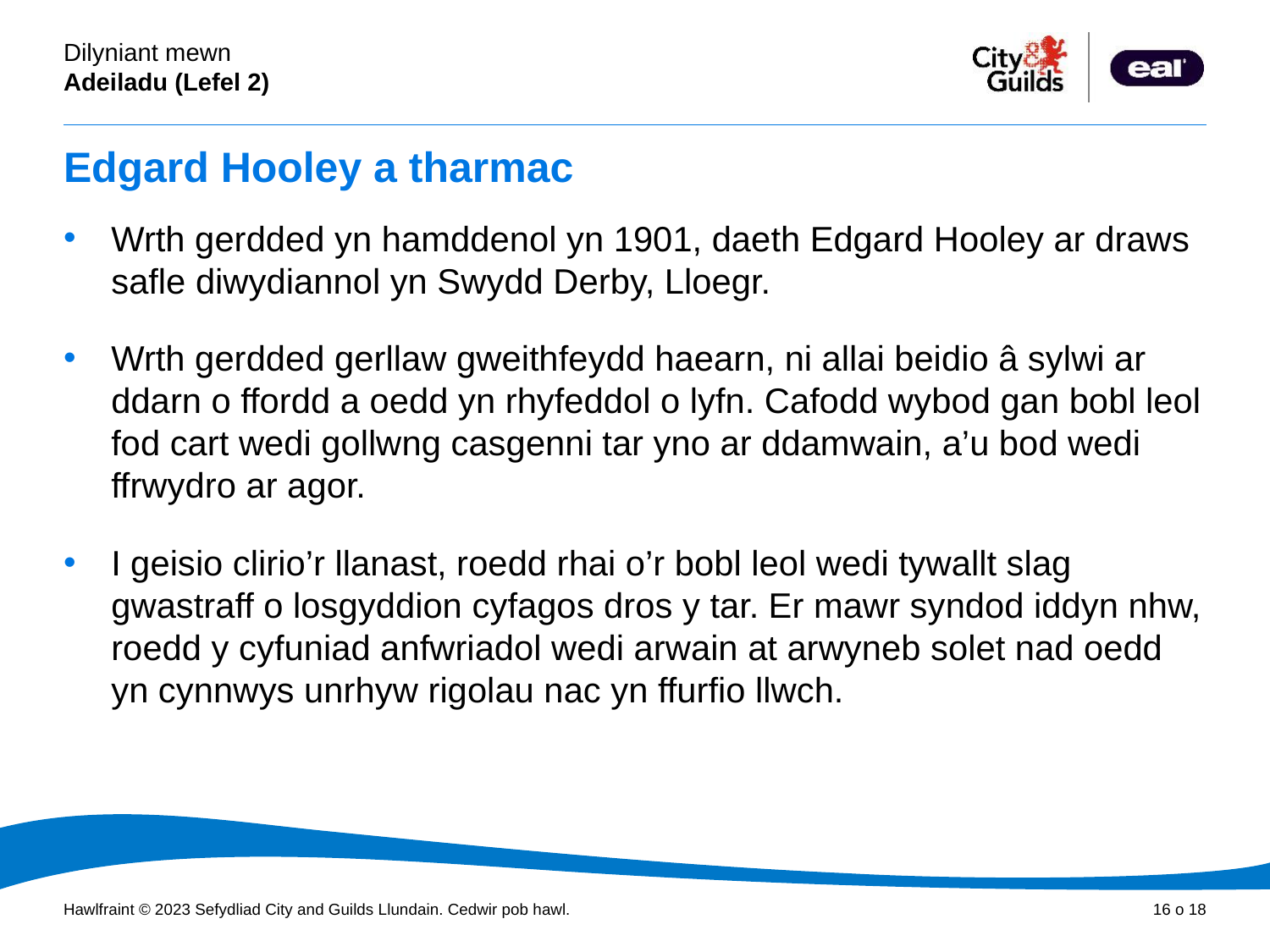

# Edgard Hooley a tharmac
Wrth gerdded yn hamddenol yn 1901, daeth Edgard Hooley ar draws safle diwydiannol yn Swydd Derby, Lloegr.
Wrth gerdded gerllaw gweithfeydd haearn, ni allai beidio â sylwi ar ddarn o ffordd a oedd yn rhyfeddol o lyfn. Cafodd wybod gan bobl leol fod cart wedi gollwng casgenni tar yno ar ddamwain, a’u bod wedi ffrwydro ar agor.
I geisio clirio’r llanast, roedd rhai o’r bobl leol wedi tywallt slag gwastraff o losgyddion cyfagos dros y tar. Er mawr syndod iddyn nhw, roedd y cyfuniad anfwriadol wedi arwain at arwyneb solet nad oedd yn cynnwys unrhyw rigolau nac yn ffurfio llwch.